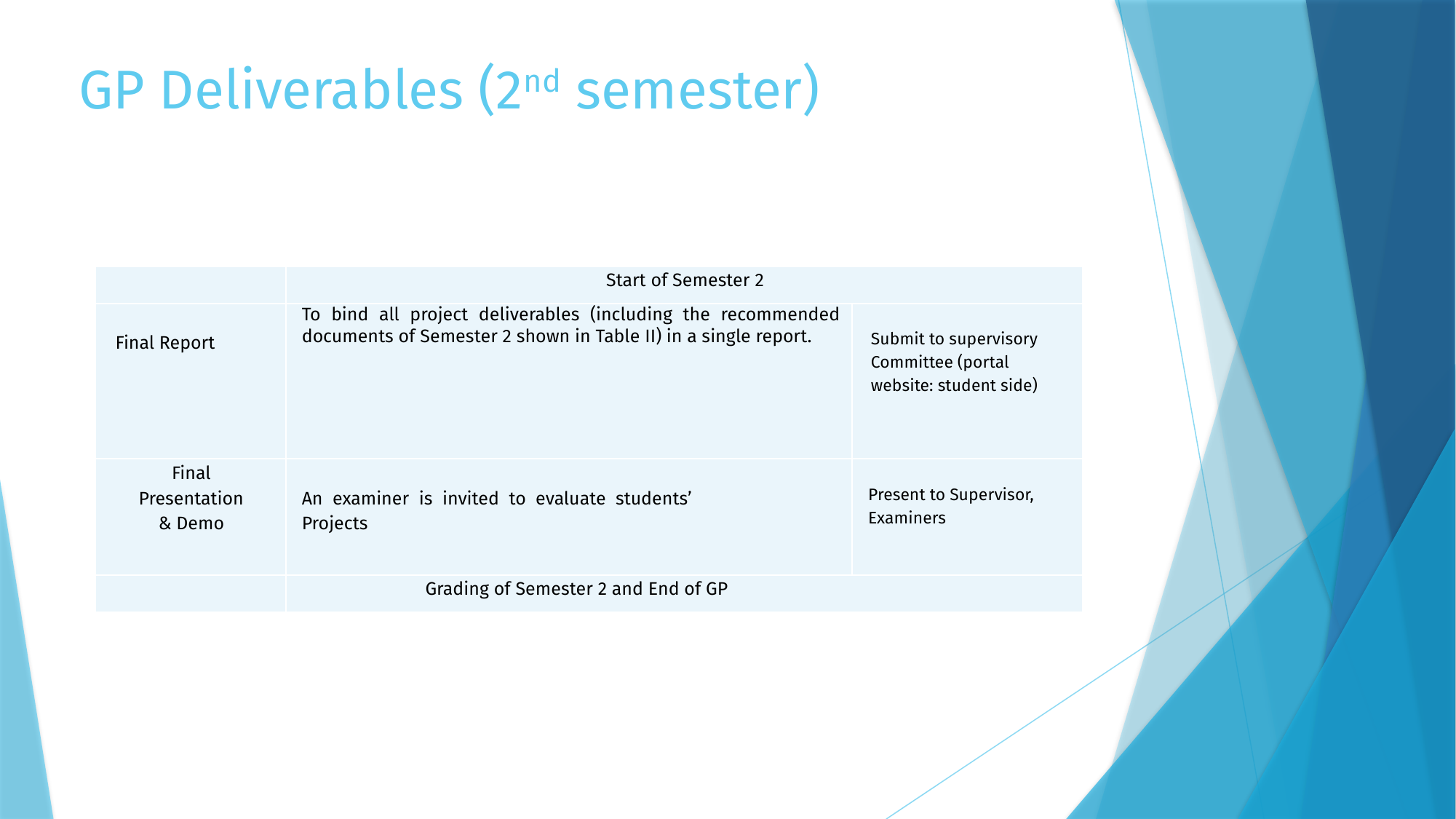

# GP Deliverables (2nd semester)
|  | Start of Semester 2 |  |
| --- | --- | --- |
| Final Report | To bind all project deliverables (including the recommended documents of Semester 2 shown in Table II) in a single report. | Submit to supervisory Committee (portal website: student side) |
| Final Presentation & Demo | An examiner is invited to evaluate students’ Projects | Present to Supervisor, Examiners |
|  | Grading of Semester 2 and End of GP |  |